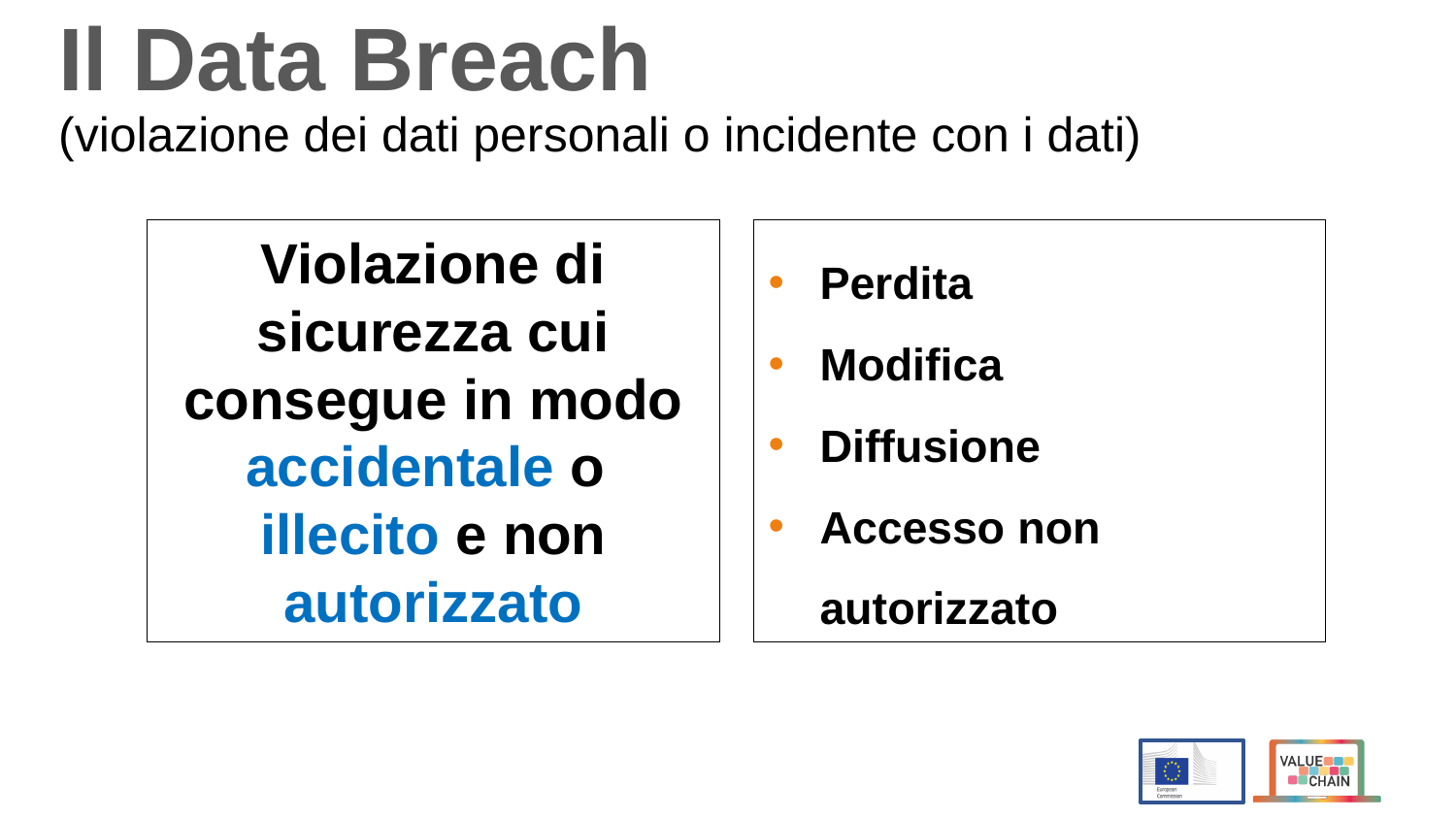

# Il Data Breach (violazione dei dati personali o incidente con i dati)
Violazione di sicurezza cui consegue in modo accidentale o
illecito e non autorizzato
Perdita
Modifica
Diffusione
Accesso non autorizzato